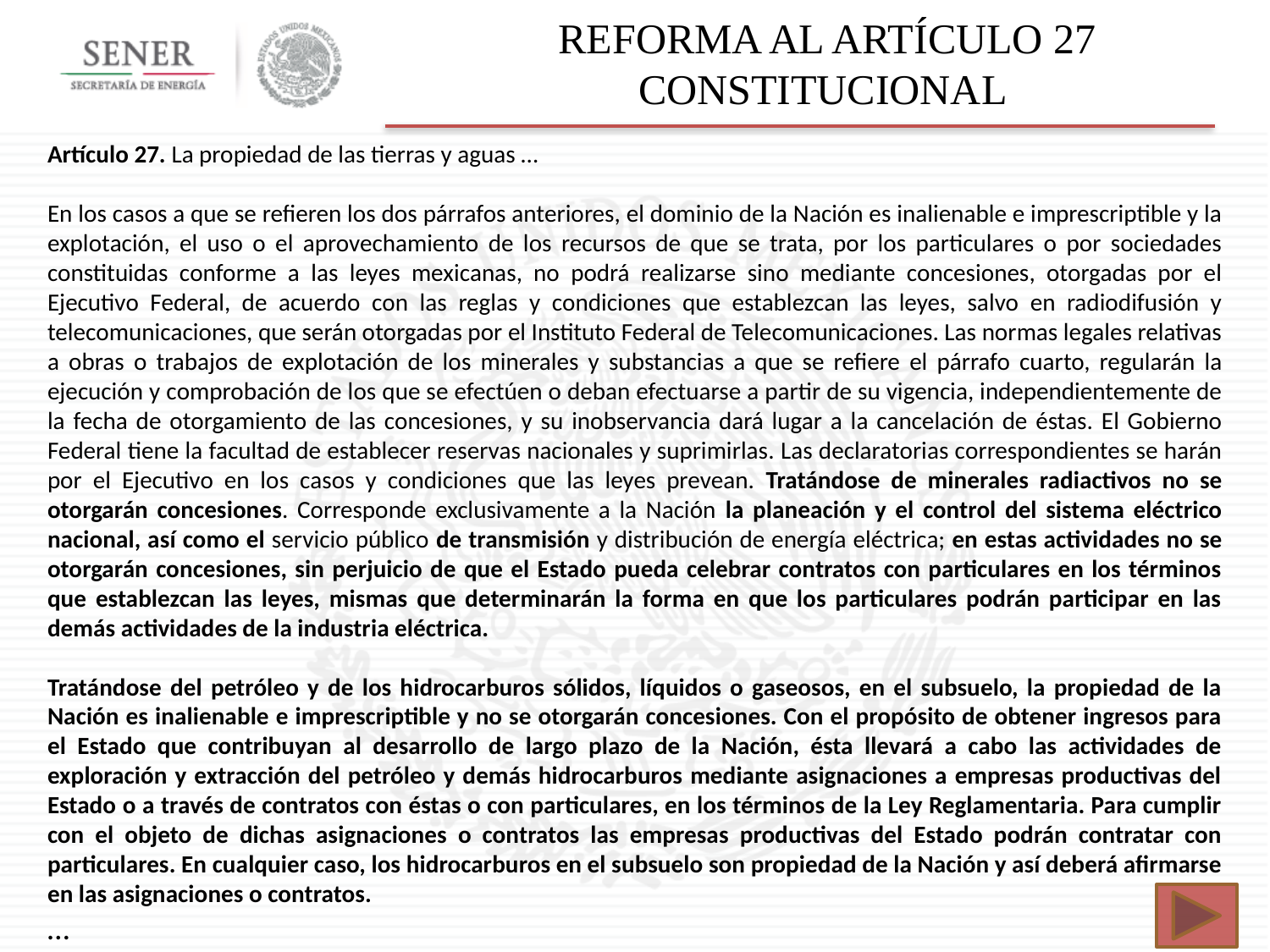

Reforma al Artículo 27 Constitucional
Artículo 27. La propiedad de las tierras y aguas …

En los casos a que se refieren los dos párrafos anteriores, el dominio de la Nación es inalienable e imprescriptible y la explotación, el uso o el aprovechamiento de los recursos de que se trata, por los particulares o por sociedades constituidas conforme a las leyes mexicanas, no podrá realizarse sino mediante concesiones, otorgadas por el Ejecutivo Federal, de acuerdo con las reglas y condiciones que establezcan las leyes, salvo en radiodifusión y telecomunicaciones, que serán otorgadas por el Instituto Federal de Telecomunicaciones. Las normas legales relativas a obras o trabajos de explotación de los minerales y substancias a que se refiere el párrafo cuarto, regularán la ejecución y comprobación de los que se efectúen o deban efectuarse a partir de su vigencia, independientemente de la fecha de otorgamiento de las concesiones, y su inobservancia dará lugar a la cancelación de éstas. El Gobierno Federal tiene la facultad de establecer reservas nacionales y suprimirlas. Las declaratorias correspondientes se harán por el Ejecutivo en los casos y condiciones que las leyes prevean. Tratándose de minerales radiactivos no se otorgarán concesiones. Corresponde exclusivamente a la Nación la planeación y el control del sistema eléctrico nacional, así como el servicio público de transmisión y distribución de energía eléctrica; en estas actividades no se otorgarán concesiones, sin perjuicio de que el Estado pueda celebrar contratos con particulares en los términos que establezcan las leyes, mismas que determinarán la forma en que los particulares podrán participar en las demás actividades de la industria eléctrica.

Tratándose del petróleo y de los hidrocarburos sólidos, líquidos o gaseosos, en el subsuelo, la propiedad de la Nación es inalienable e imprescriptible y no se otorgarán concesiones. Con el propósito de obtener ingresos para el Estado que contribuyan al desarrollo de largo plazo de la Nación, ésta llevará a cabo las actividades de exploración y extracción del petróleo y demás hidrocarburos mediante asignaciones a empresas productivas del Estado o a través de contratos con éstas o con particulares, en los términos de la Ley Reglamentaria. Para cumplir con el objeto de dichas asignaciones o contratos las empresas productivas del Estado podrán contratar con particulares. En cualquier caso, los hidrocarburos en el subsuelo son propiedad de la Nación y así deberá afirmarse en las asignaciones o contratos.
…